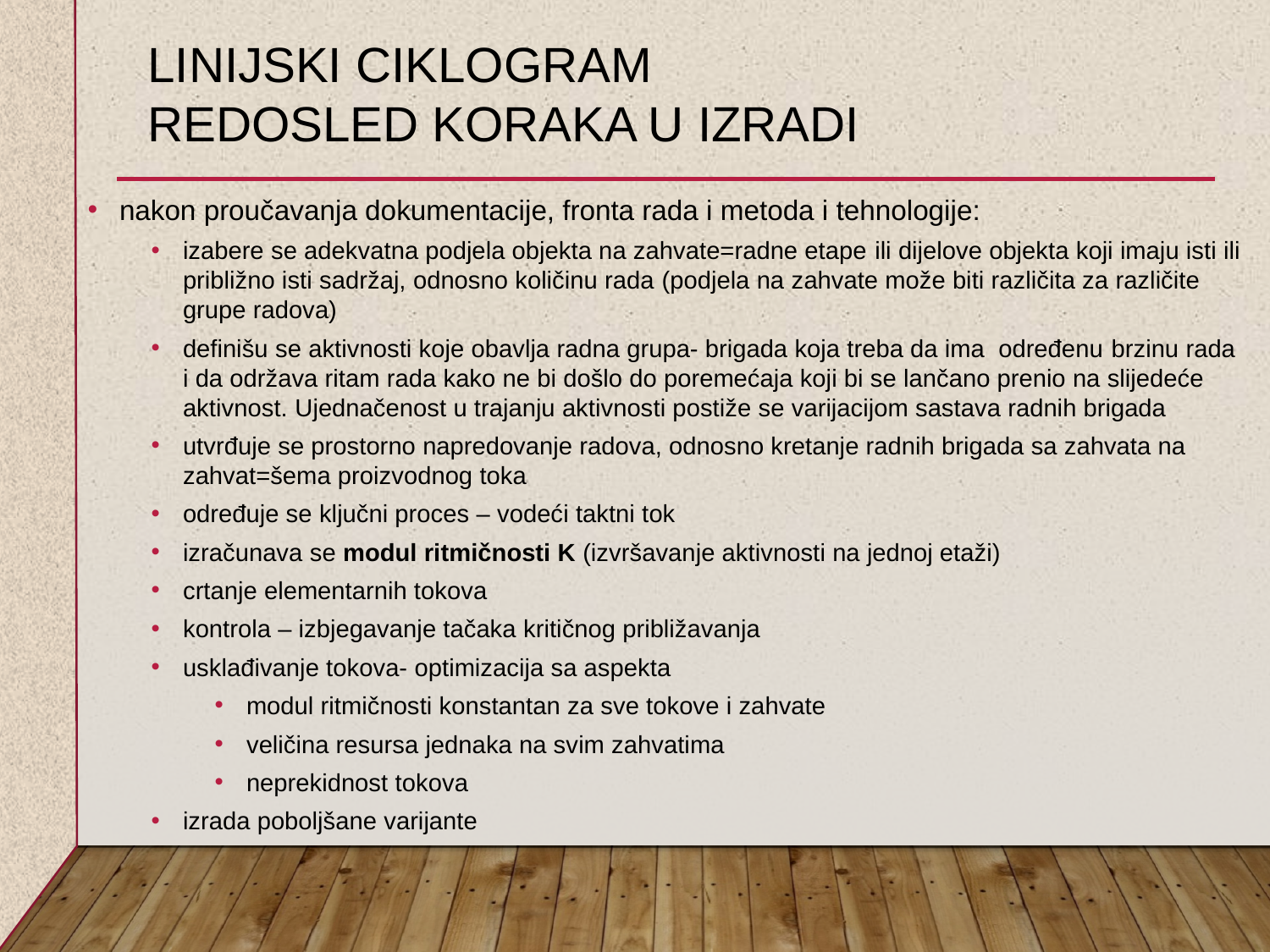

# LINIJSKI CIKLOGRAM Redosled koraka u izradi
nakon proučavanja dokumentacije, fronta rada i metoda i tehnologije:
izabere se adekvatna podjela objekta na zahvate=radne etape ili dijelove objekta koji imaju isti ili približno isti sadržaj, odnosno količinu rada (podjela na zahvate može biti različita za različite grupe radova)
definišu se aktivnosti koje obavlja radna grupa- brigada koja treba da ima  određenu brzinu rada i da održava ritam rada kako ne bi došlo do poremećaja koji bi se lančano prenio na slijedeće aktivnost. Ujednačenost u trajanju aktivnosti postiže se varijacijom sastava radnih brigada
utvrđuje se prostorno napredovanje radova, odnosno kretanje radnih brigada sa zahvata na zahvat=šema proizvodnog toka
određuje se ključni proces – vodeći taktni tok
izračunava se modul ritmičnosti K (izvršavanje aktivnosti na jednoj etaži)
crtanje elementarnih tokova
kontrola – izbjegavanje tačaka kritičnog približavanja
usklađivanje tokova- optimizacija sa aspekta
modul ritmičnosti konstantan za sve tokove i zahvate
veličina resursa jednaka na svim zahvatima
neprekidnost tokova
izrada poboljšane varijante